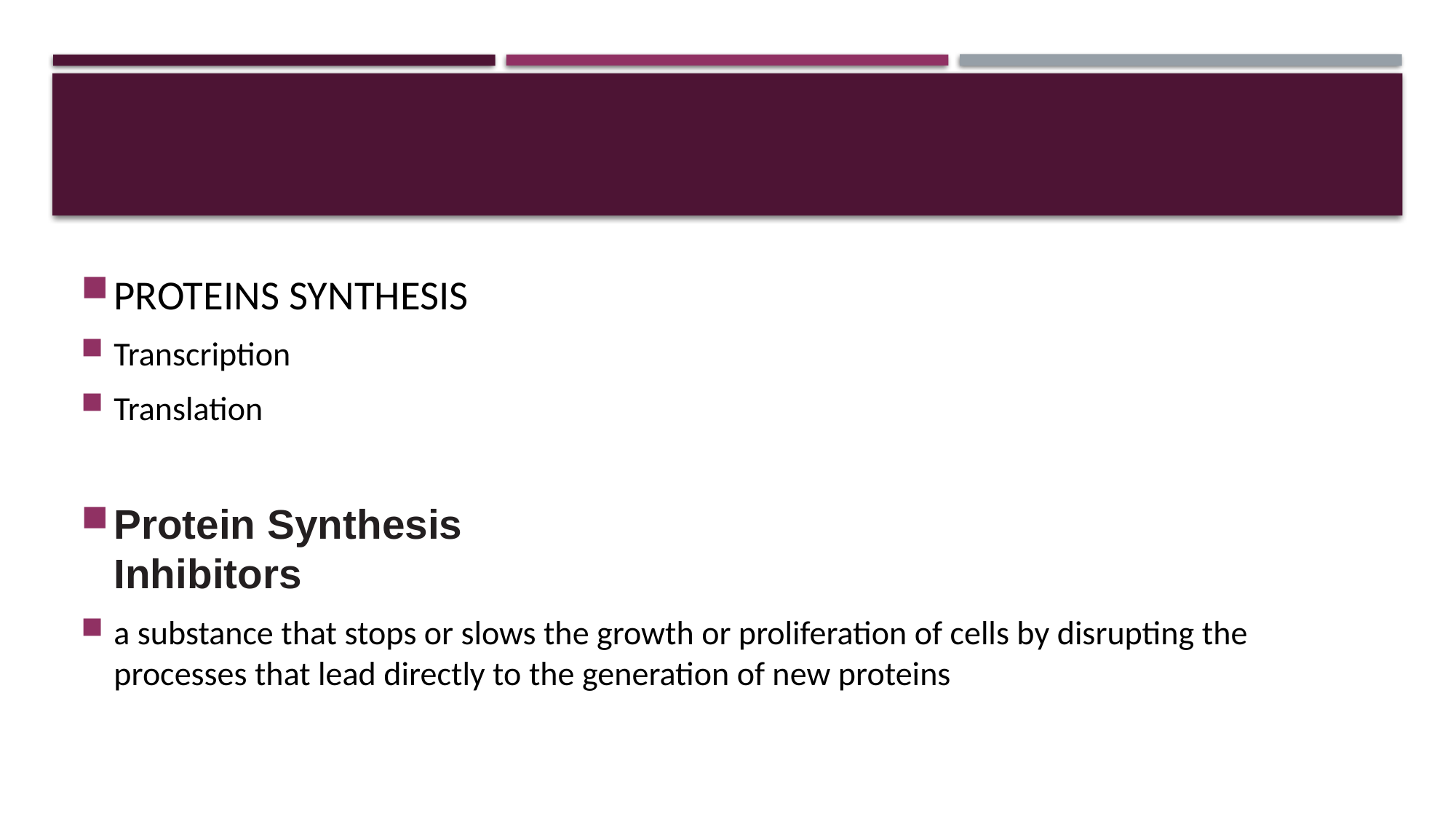

#
PROTEINS SYNTHESIS
Transcription
Translation

Protein Synthesis
Inhibitors
a substance that stops or slows the growth or proliferation of cells by disrupting the processes that lead directly to the generation of new proteins